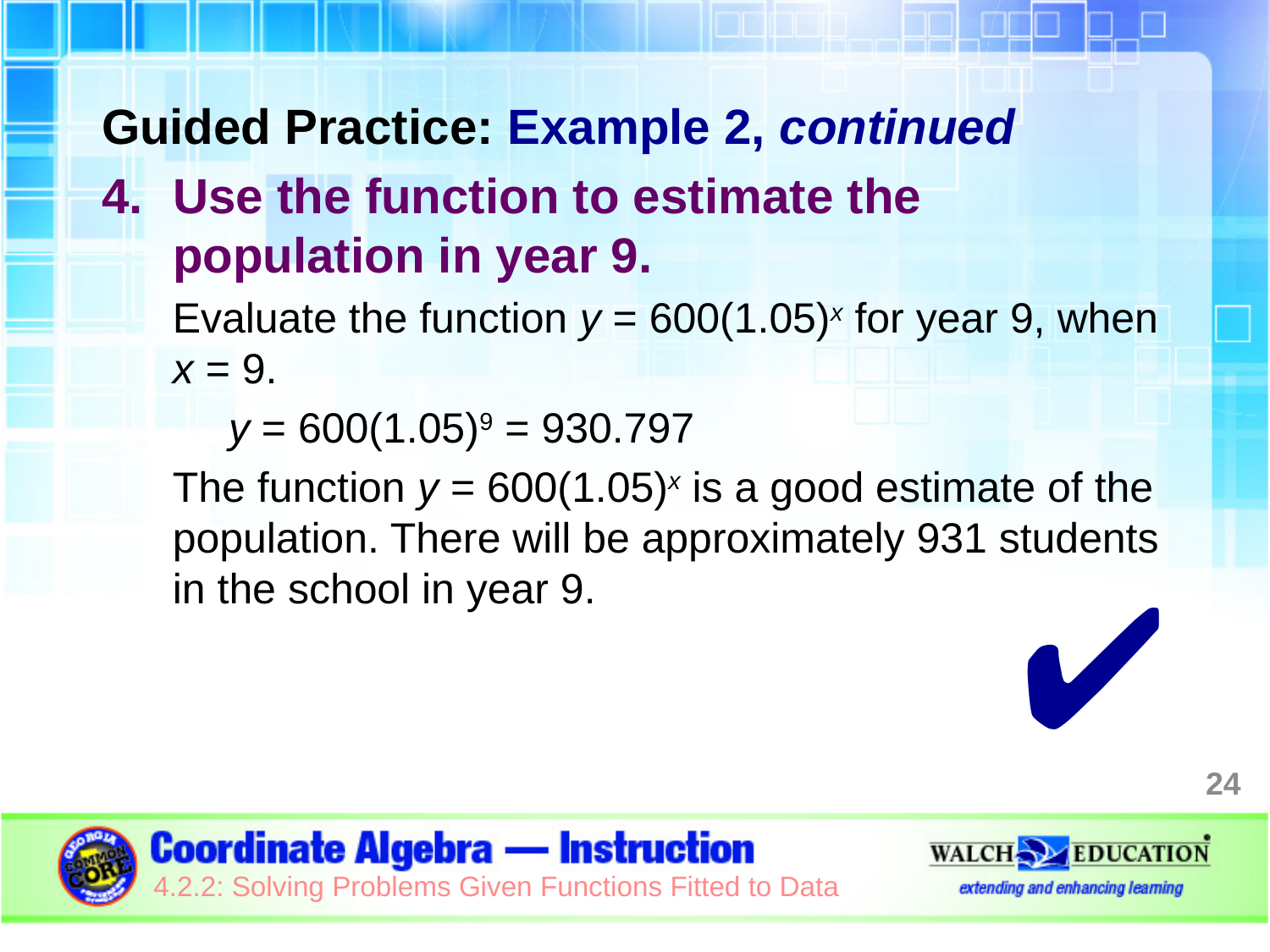

Guided Practice: Example 2, continued
Use the function to estimate the population in year 9.
Evaluate the function y = 600(1.05)x for year 9, when x = 9.
y = 600(1.05)9 = 930.797
The function y = 600(1.05)x is a good estimate of the population. There will be approximately 931 students in the school in year 9.

✔
24
4.2.2: Solving Problems Given Functions Fitted to Data